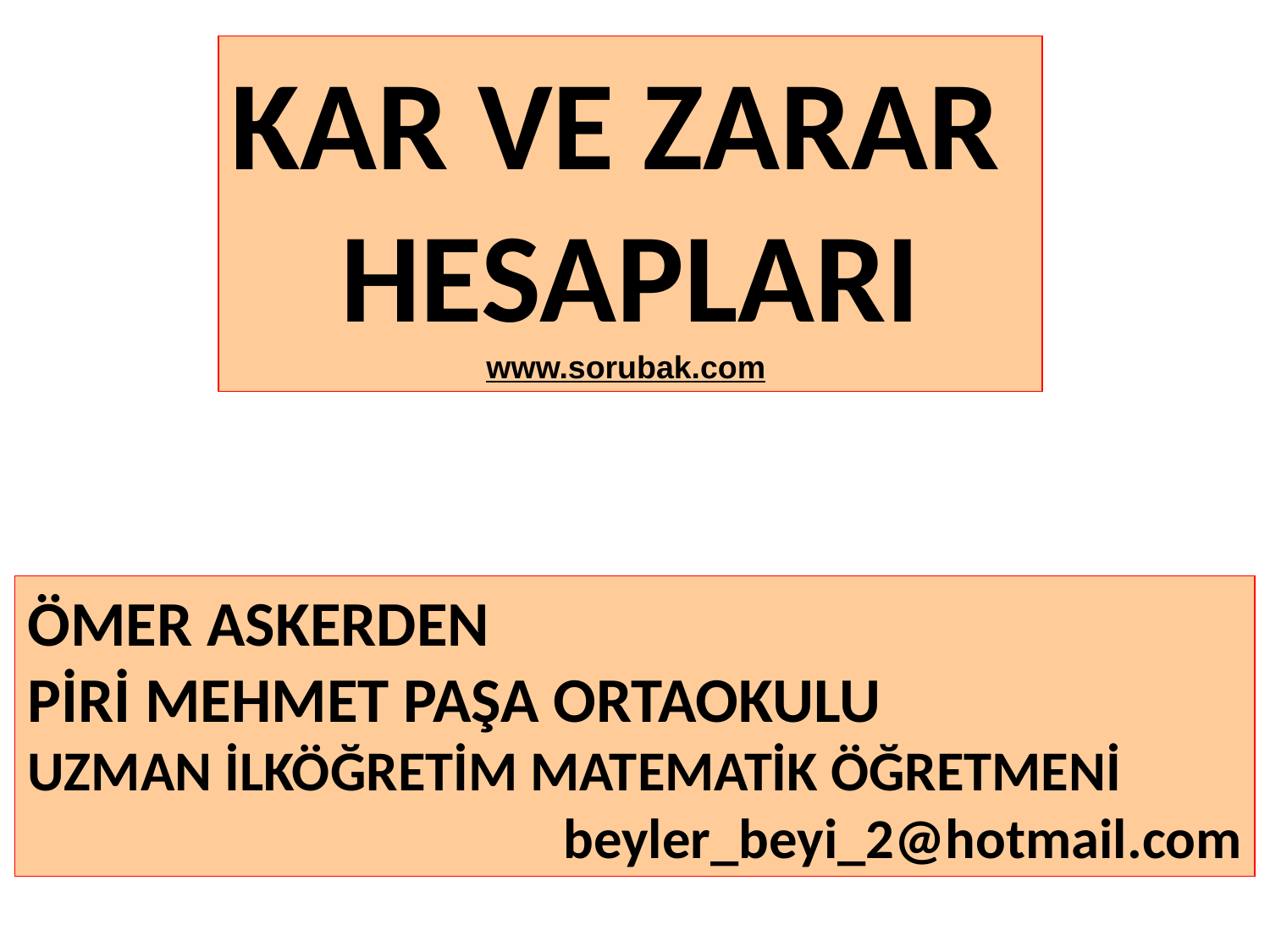

KAR VE ZARAR
HESAPLARI
www.sorubak.com
ÖMER ASKERDEN
PİRİ MEHMET PAŞA ORTAOKULU
UZMAN İLKÖĞRETİM MATEMATİK ÖĞRETMENİ
beyler_beyi_2@hotmail.com